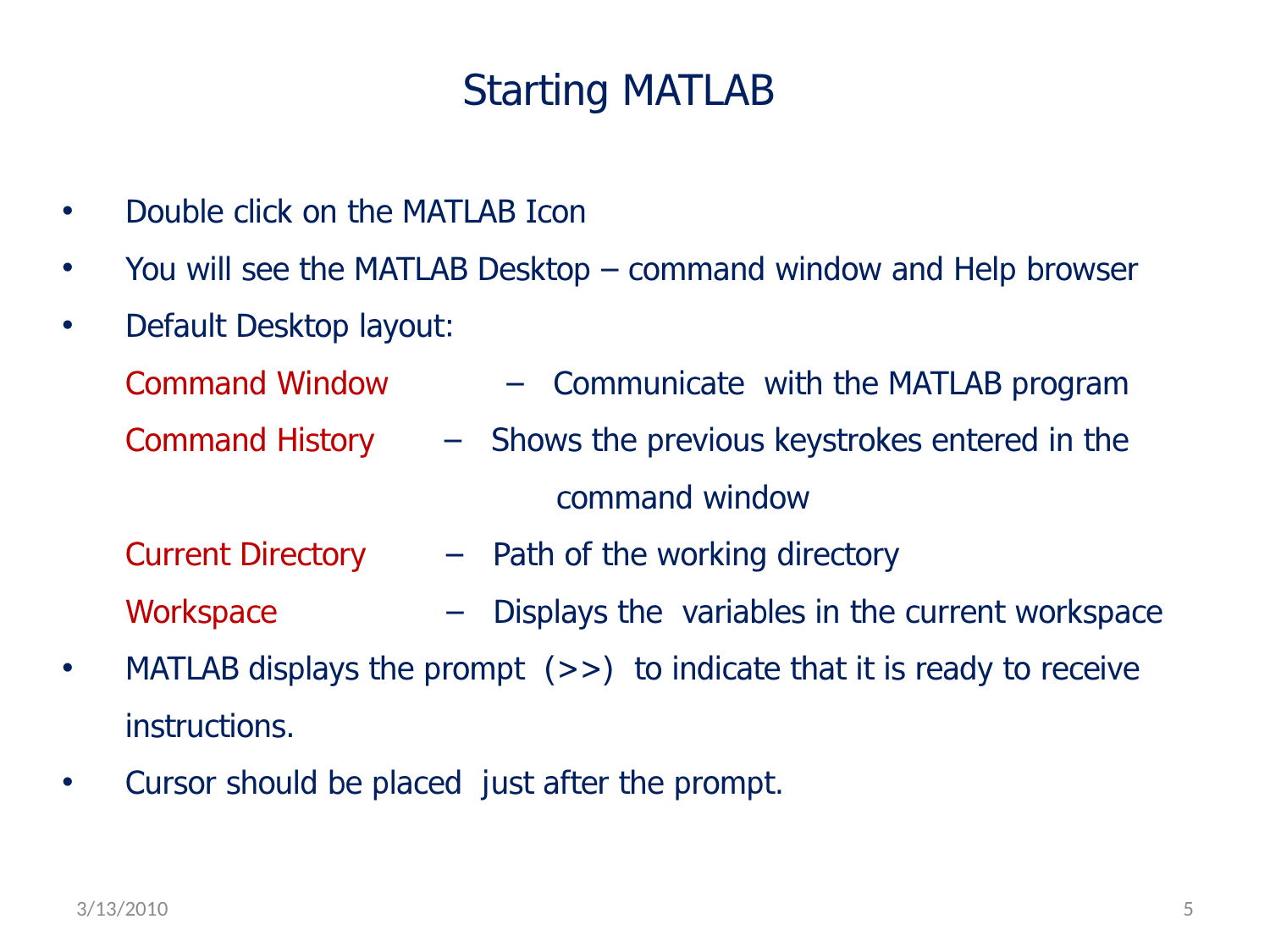

# Starting MATLAB
Double click on the MATLAB Icon
You will see the MATLAB Desktop – command window and Help browser
Default Desktop layout:
	Command Window 	–   Communicate  with the MATLAB program
	Command History       –   Shows the previous keystrokes entered in the 			          	     command window
	Current Directory        –   Path of the working directory
	Workspace                 –   Displays the  variables in the current workspace
MATLAB displays the prompt  (>>)  to indicate that it is ready to receive instructions.
Cursor should be placed  just after the prompt.
3/13/2010
5